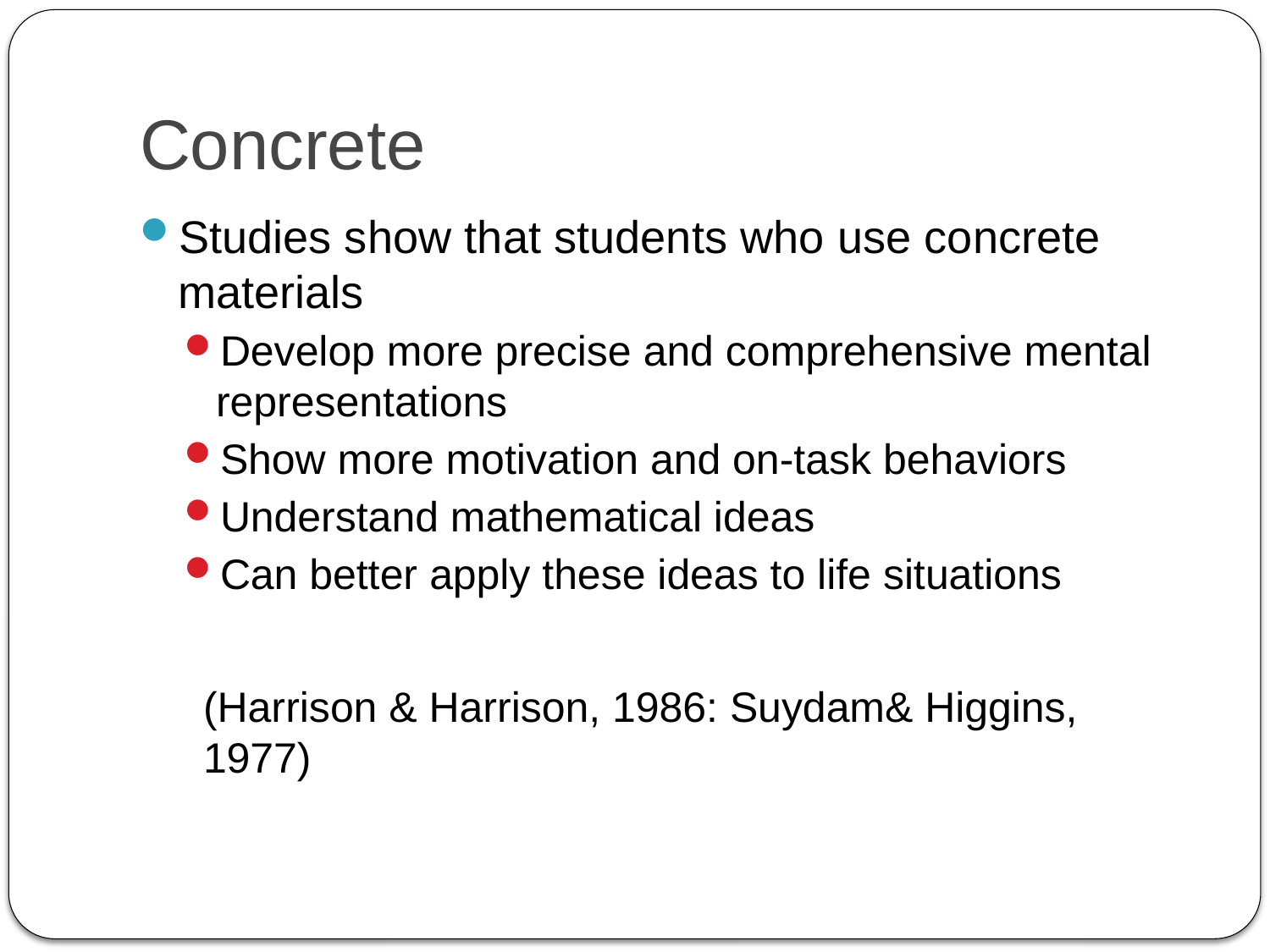

# Concrete
Studies show that students who use concrete materials
Develop more precise and comprehensive mental representations
Show more motivation and on-task behaviors
Understand mathematical ideas
Can better apply these ideas to life situations

(Harrison & Harrison, 1986: Suydam& Higgins, 1977)